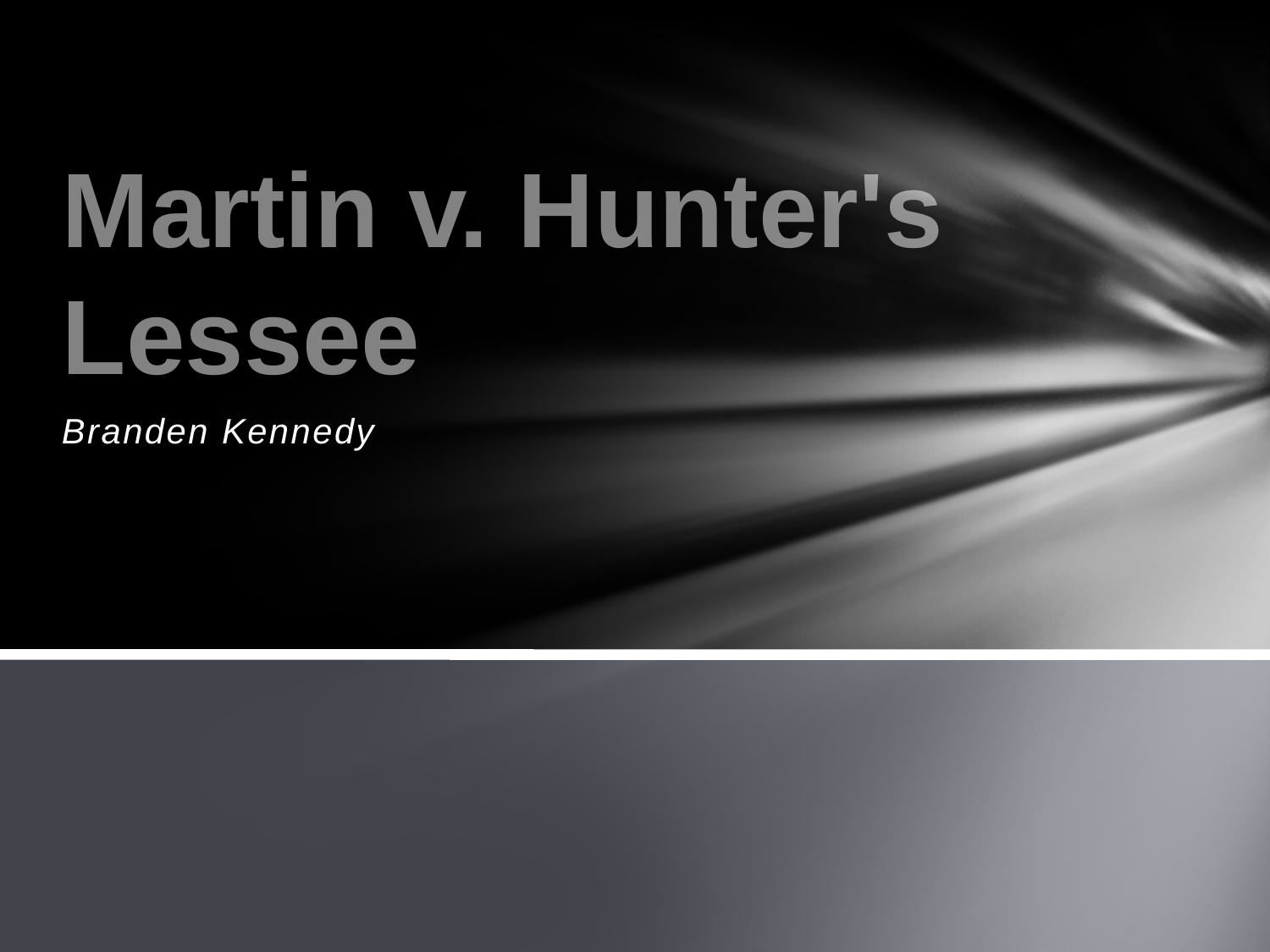

# Martin v. Hunter's Lessee
Branden Kennedy